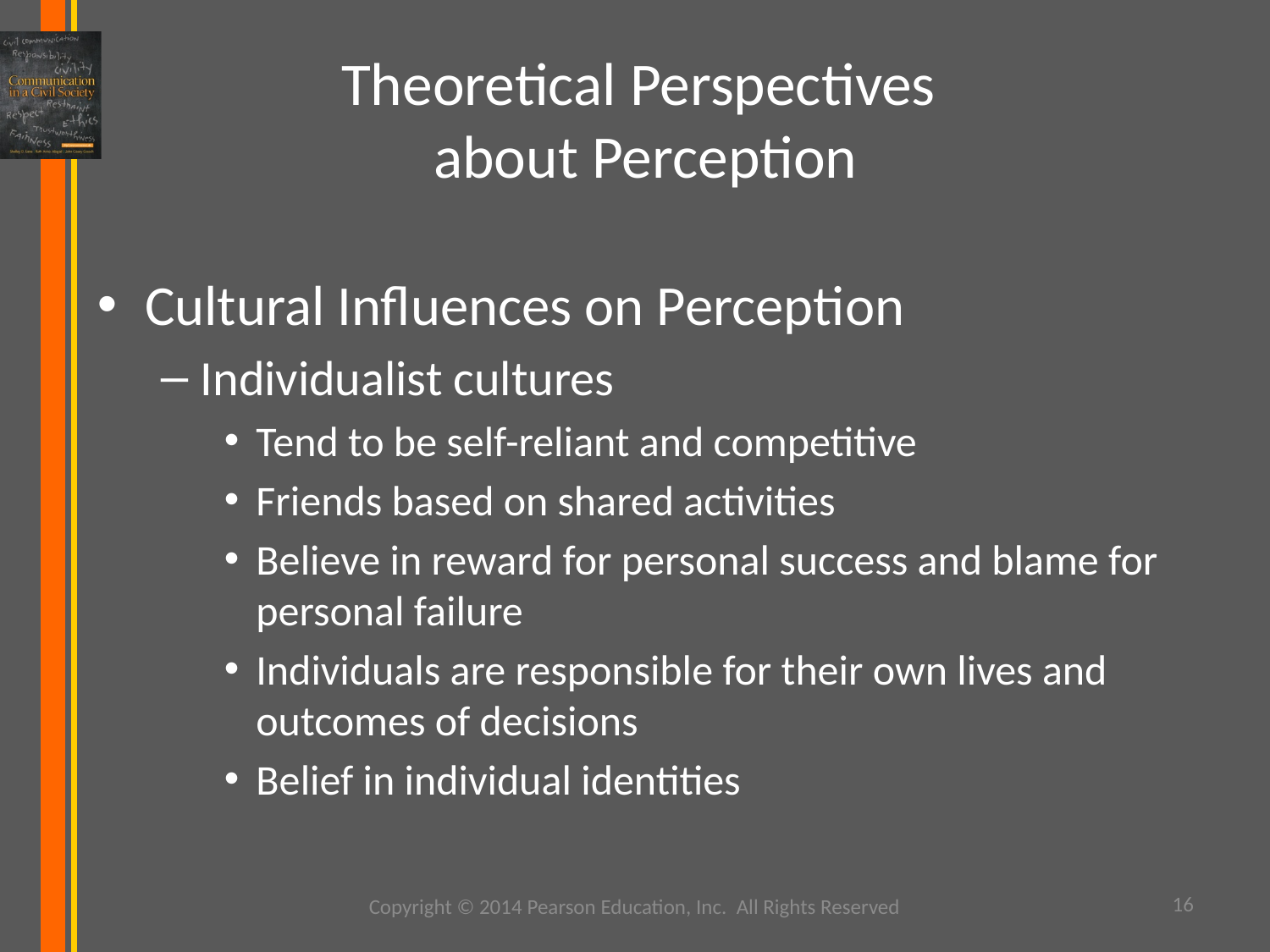

# Theoretical Perspectives about Perception
Cultural Influences on Perception
Individualist cultures
Tend to be self-reliant and competitive
Friends based on shared activities
Believe in reward for personal success and blame for personal failure
Individuals are responsible for their own lives and outcomes of decisions
Belief in individual identities
Copyright © 2014 Pearson Education, Inc.  All Rights Reserved
16